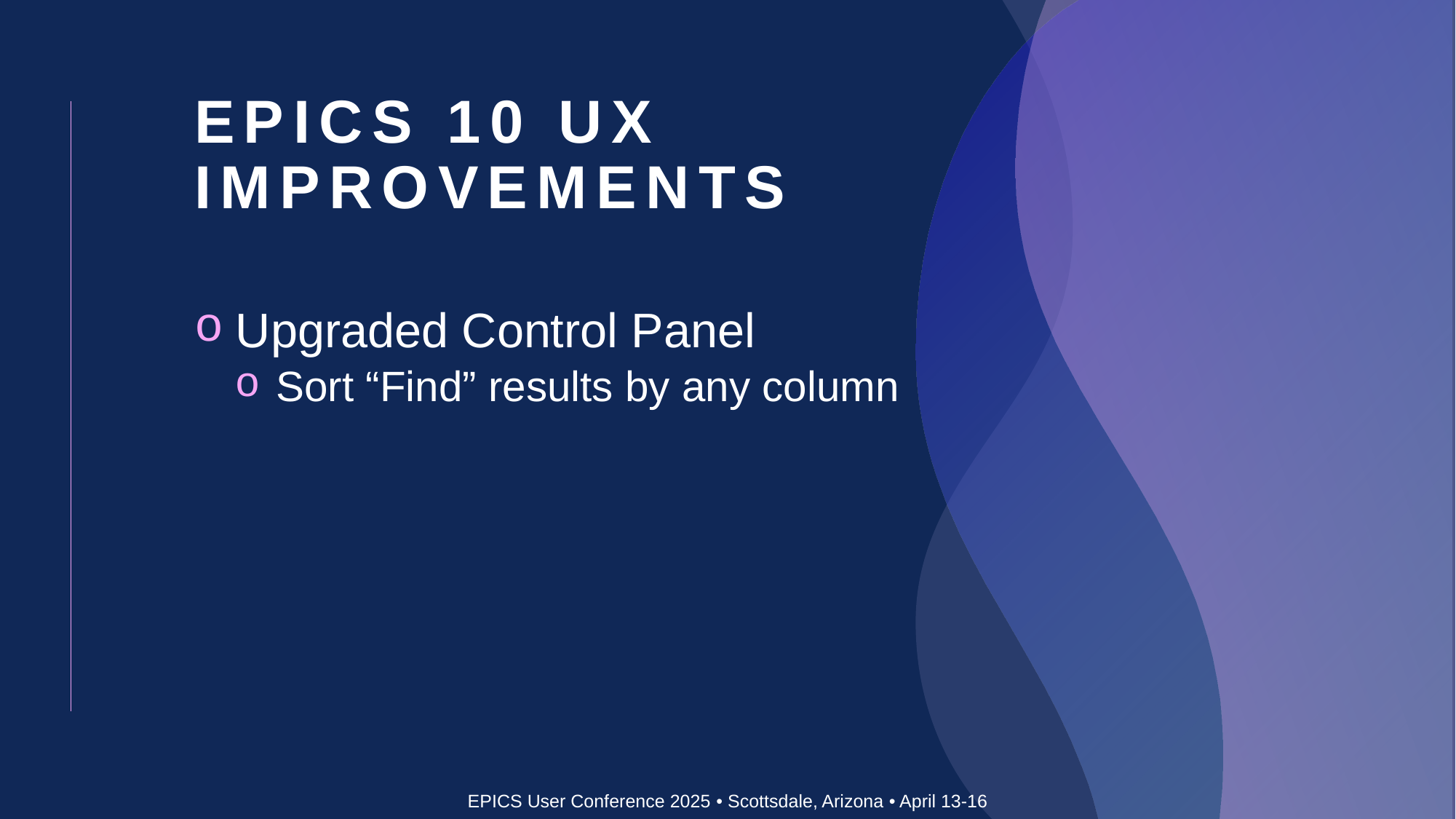

# EPICS 10 UX Improvements
Upgraded Control Panel
Sort “Find” results by any column